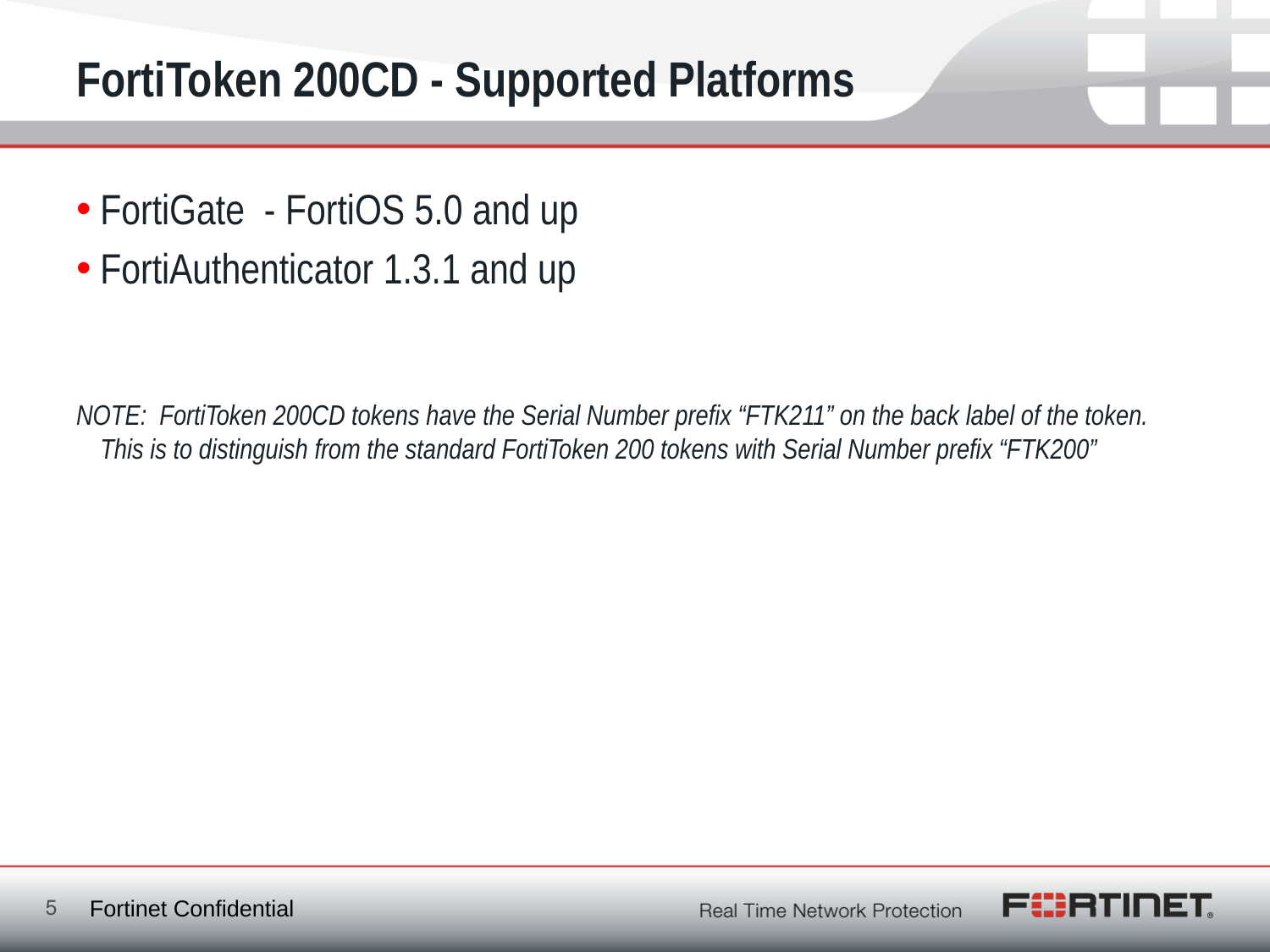

# FortiToken 200CD - Supported Platforms
FortiGate  - FortiOS 5.0 and up
FortiAuthenticator 1.3.1 and up

NOTE:  FortiToken 200CD tokens have the Serial Number prefix “FTK211” on the back label of the token.  This is to distinguish from the standard FortiToken 200 tokens with Serial Number prefix “FTK200”

5